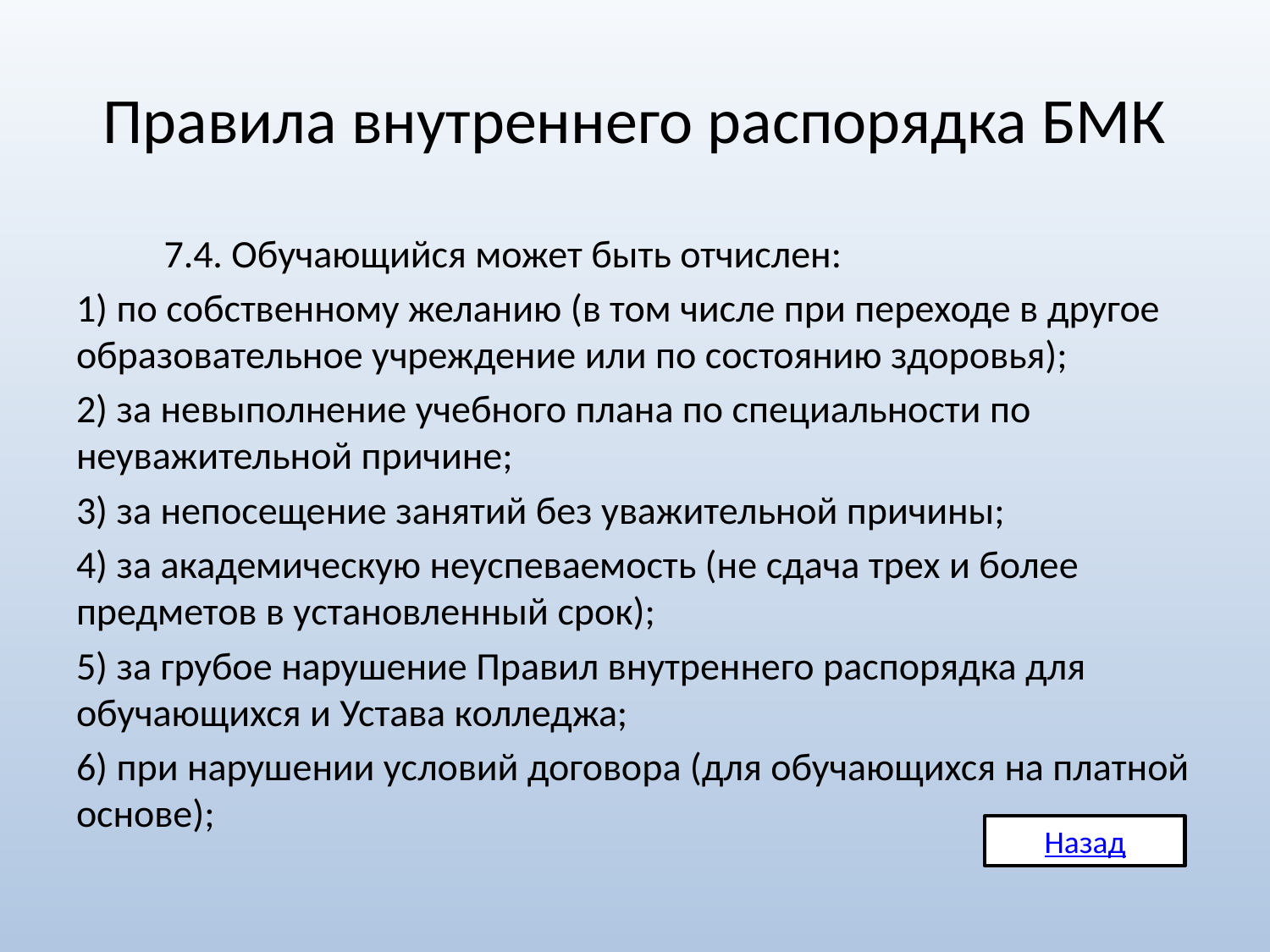

# Правила внутреннего распорядка БМК
		7.4. Обучающийся может быть отчислен:
1) по собственному желанию (в том числе при переходе в другое образовательное учреждение или по состоянию здоровья);
2) за невыполнение учебного плана по специальности по неуважительной причине;
3) за непосещение занятий без уважительной причины;
4) за академическую неуспеваемость (не сдача трех и более предметов в установленный срок);
5) за грубое нарушение Правил внутреннего распорядка для обучающихся и Устава колледжа;
6) при нарушении условий договора (для обучающихся на платной основе);
Назад